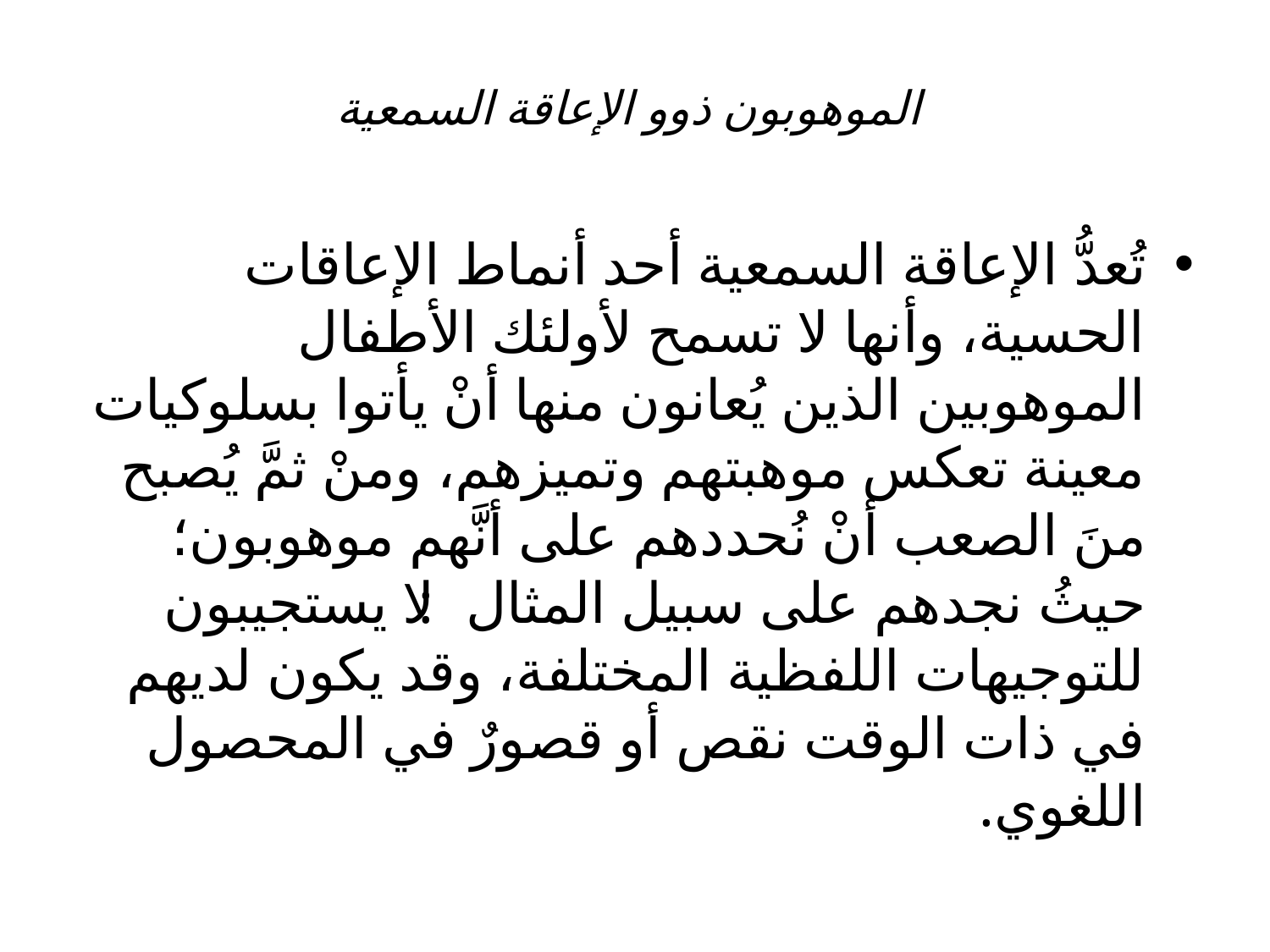

# الموهوبون ذوو الإعاقة السمعية
تُعدُّ الإعاقة السمعية أحد أنماط الإعاقات الحسية، وأنها لا تسمح لأولئك الأطفال الموهوبين الذين يُعانون منها أنْ يأتوا بسلوكيات معينة تعكس موهبتهم وتميزهم، ومنْ ثمَّ يُصبح منَ الصعب أنْ نُحددهم على أنَّهم موهوبون؛ حيثُ نجدهم على سبيل المثال: لا يستجيبون للتوجيهات اللفظية المختلفة، وقد يكون لديهم في ذات الوقت نقص أو قصورٌ في المحصول اللغوي.